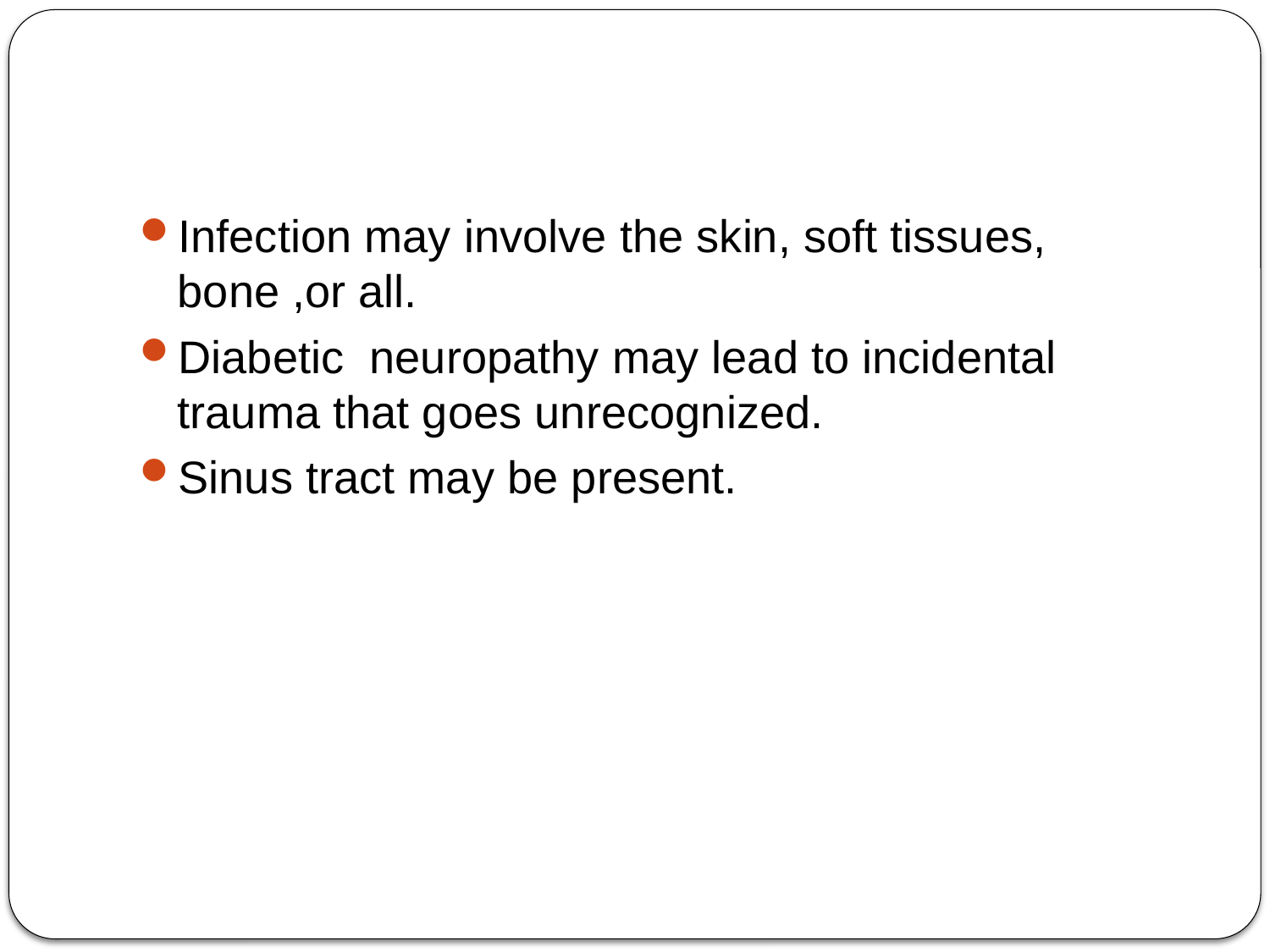

#
Infection may involve the skin, soft tissues, bone ,or all.
Diabetic  neuropathy may lead to incidental trauma that goes unrecognized.
Sinus tract may be present.